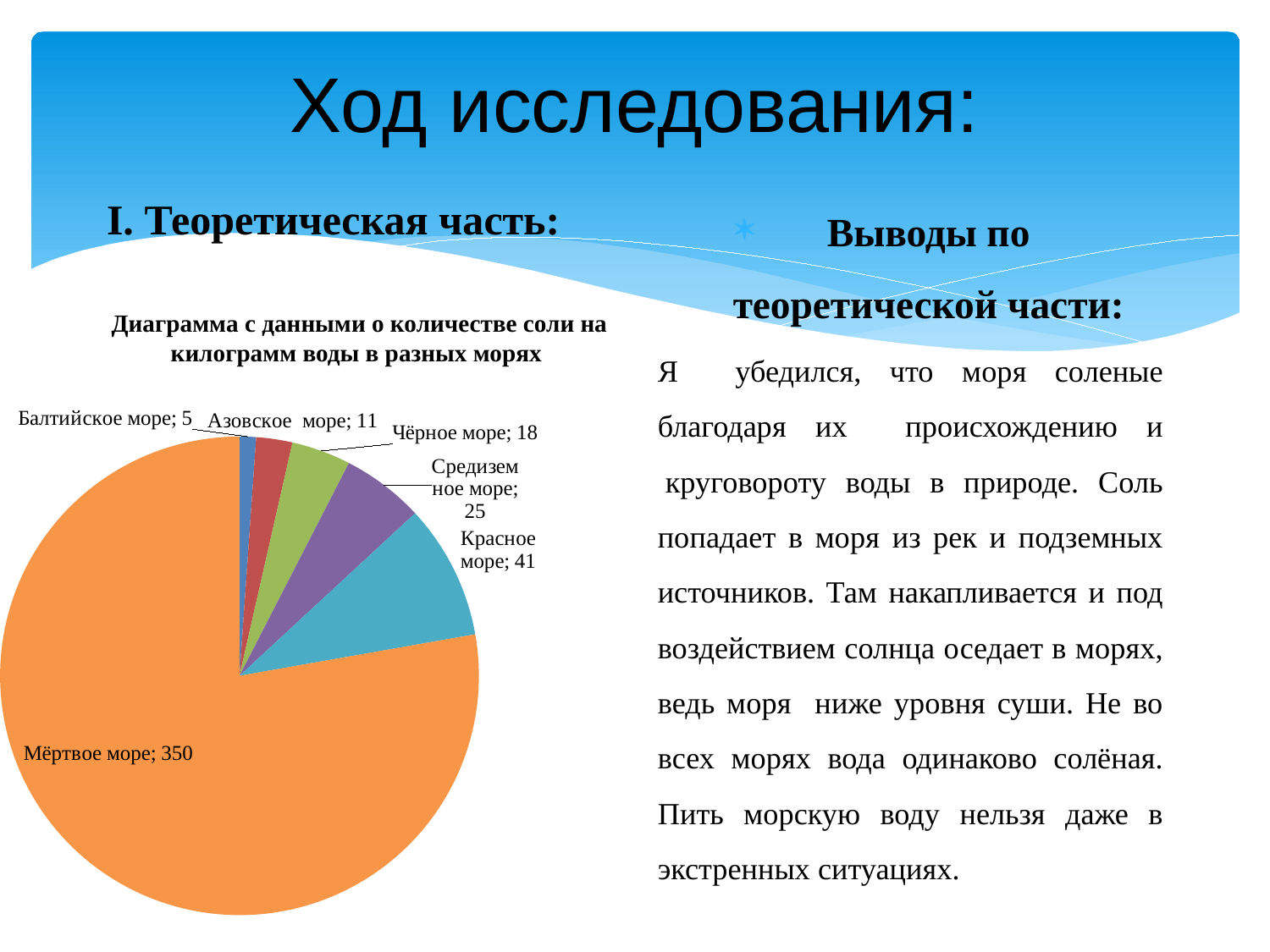

# Ход исследования:
Выводы по теоретической части:
Я  убедился, что моря соленые благодаря их  происхождению и  круговороту воды в природе. Соль попадает в моря из рек и подземных источников. Там накапливается и под воздействием солнца оседает в морях, ведь моря  ниже уровня суши. Не во всех морях вода одинаково солёная. Пить морскую воду нельзя даже в экстренных ситуациях.

I. Теоретическая часть:

Диаграмма с данными о количестве соли на килограмм воды в разных морях

### Chart

| Category | Данные о количестве соли на килограмм воды в разных морях  |
|---|---|
| Балтийское море | 5.0 |
| Азовское  море | 11.0 |
| Чёрное море | 18.0 |
| Средиземное море | 25.0 |
| Красное море | 41.0 |
| Мёртвое море | 350.0 |